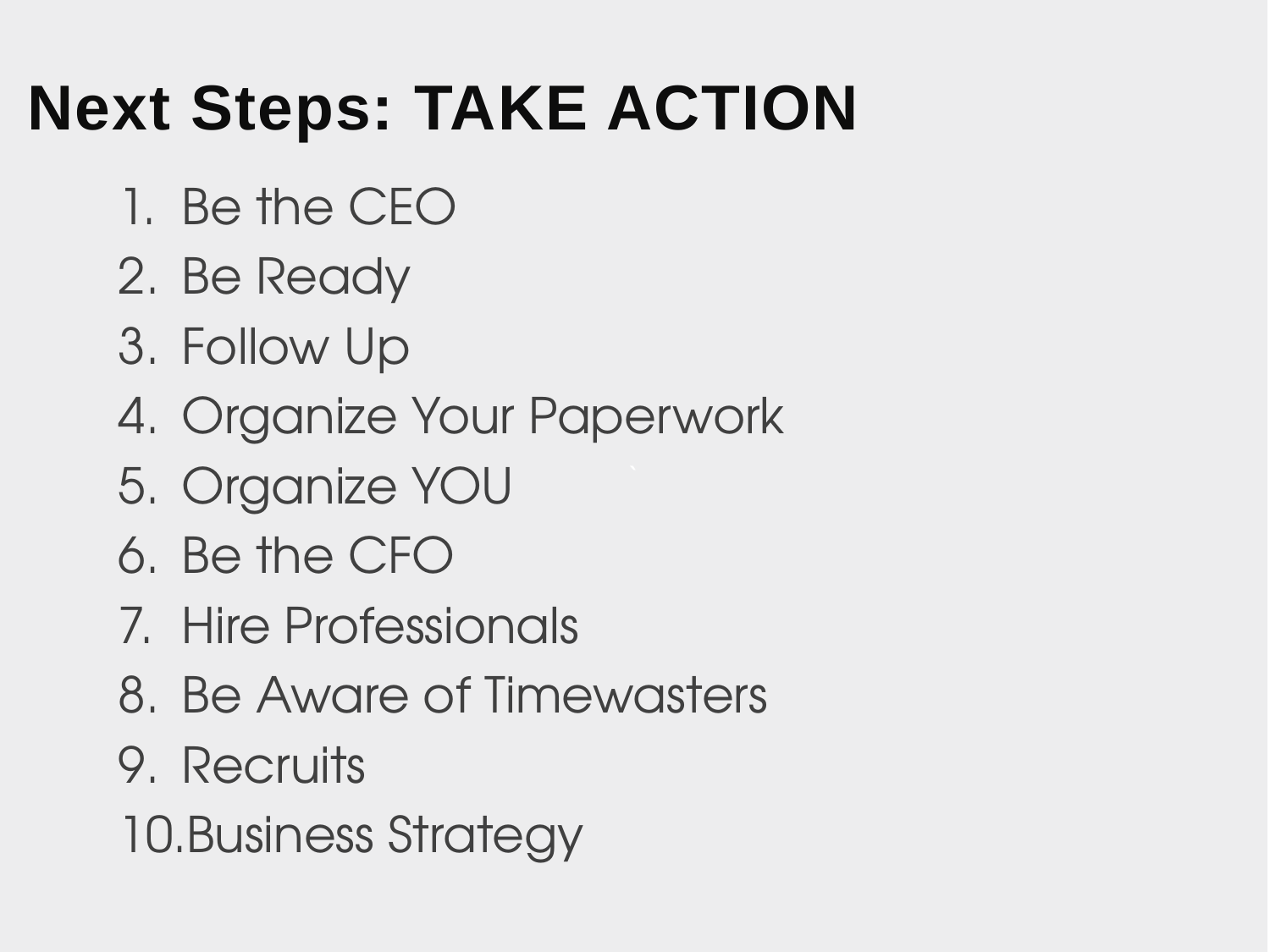

`
# Next Steps: TAKE ACTION
Be the CEO
Be Ready
Follow Up
Organize Your Paperwork
Organize YOU
Be the CFO
Hire Professionals
Be Aware of Timewasters
Recruits
Business Strategy